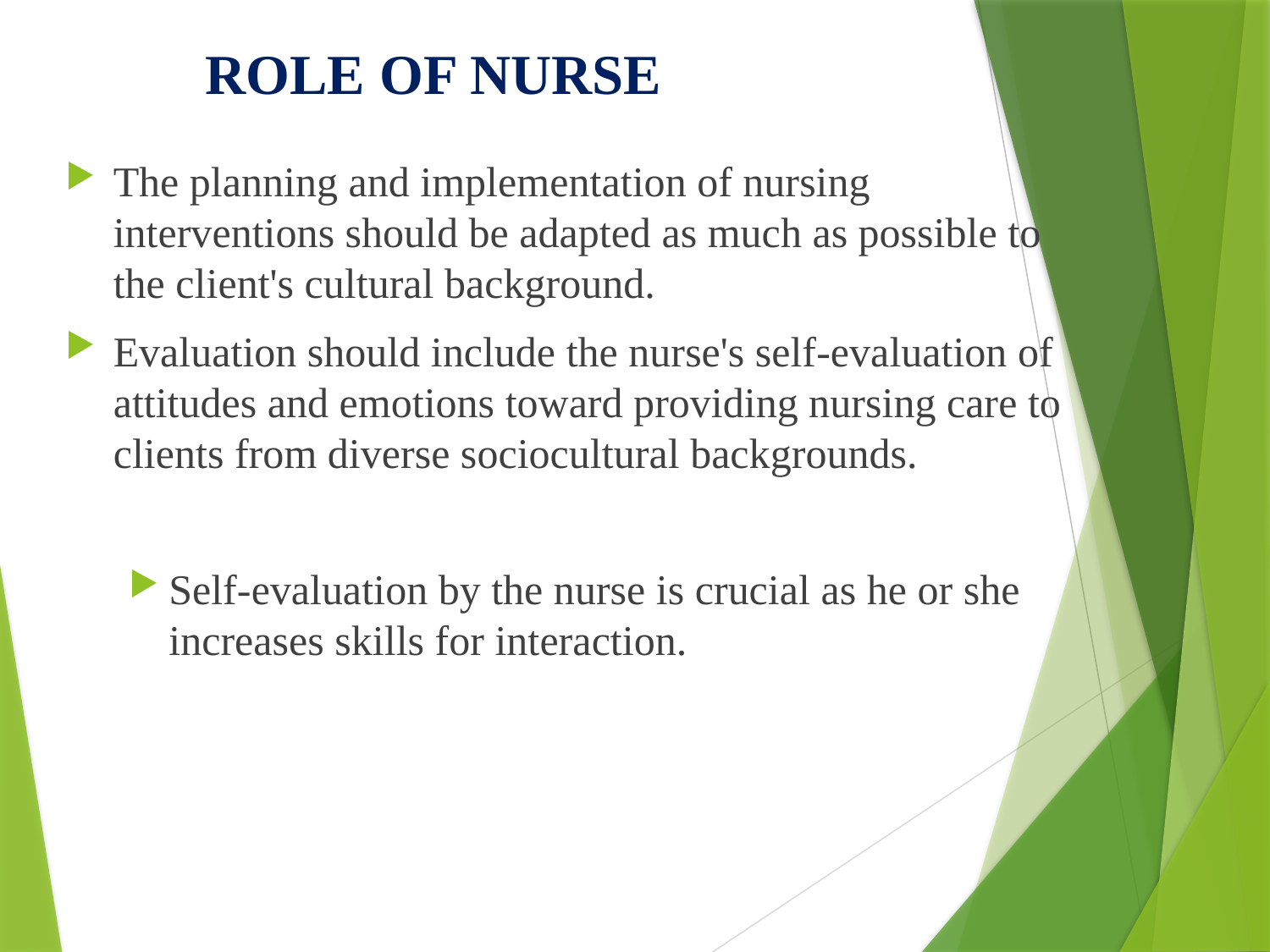

ROLE OF NURSE
The planning and implementation of nursing interventions should be adapted as much as possible to the client's cultural background.
Evaluation should include the nurse's self-evaluation of attitudes and emotions toward providing nursing care to clients from diverse sociocultural backgrounds.

Self-evaluation by the nurse is crucial as he or she increases skills for interaction.